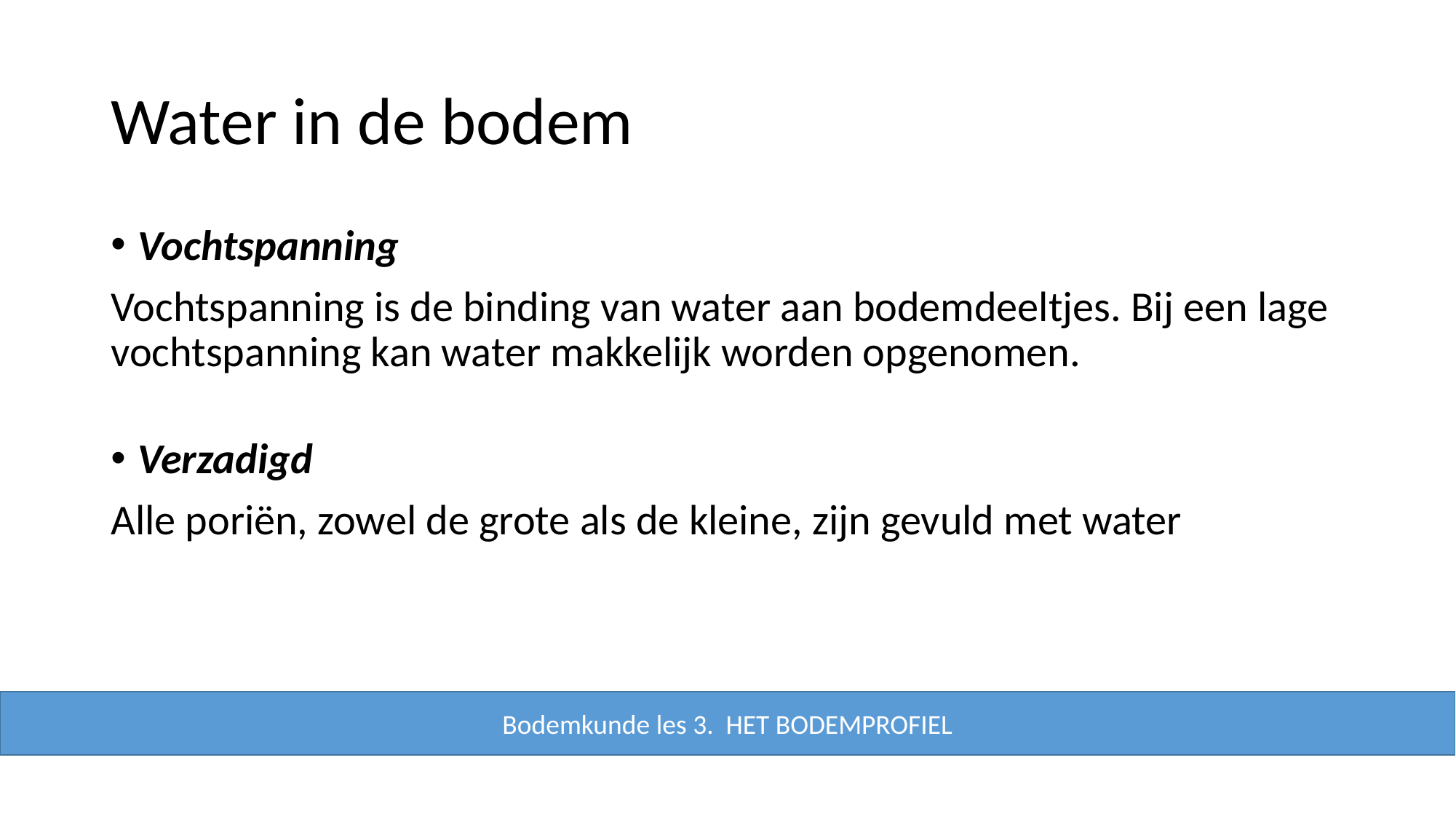

# Water in de bodem
Vochtspanning
Vochtspanning is de binding van water aan bodemdeeltjes. Bij een lage vochtspanning kan water makkelijk worden opgenomen.
Verzadigd
Alle poriën, zowel de grote als de kleine, zijn gevuld met water
Bodemkunde les 3.  HET BODEMPROFIEL